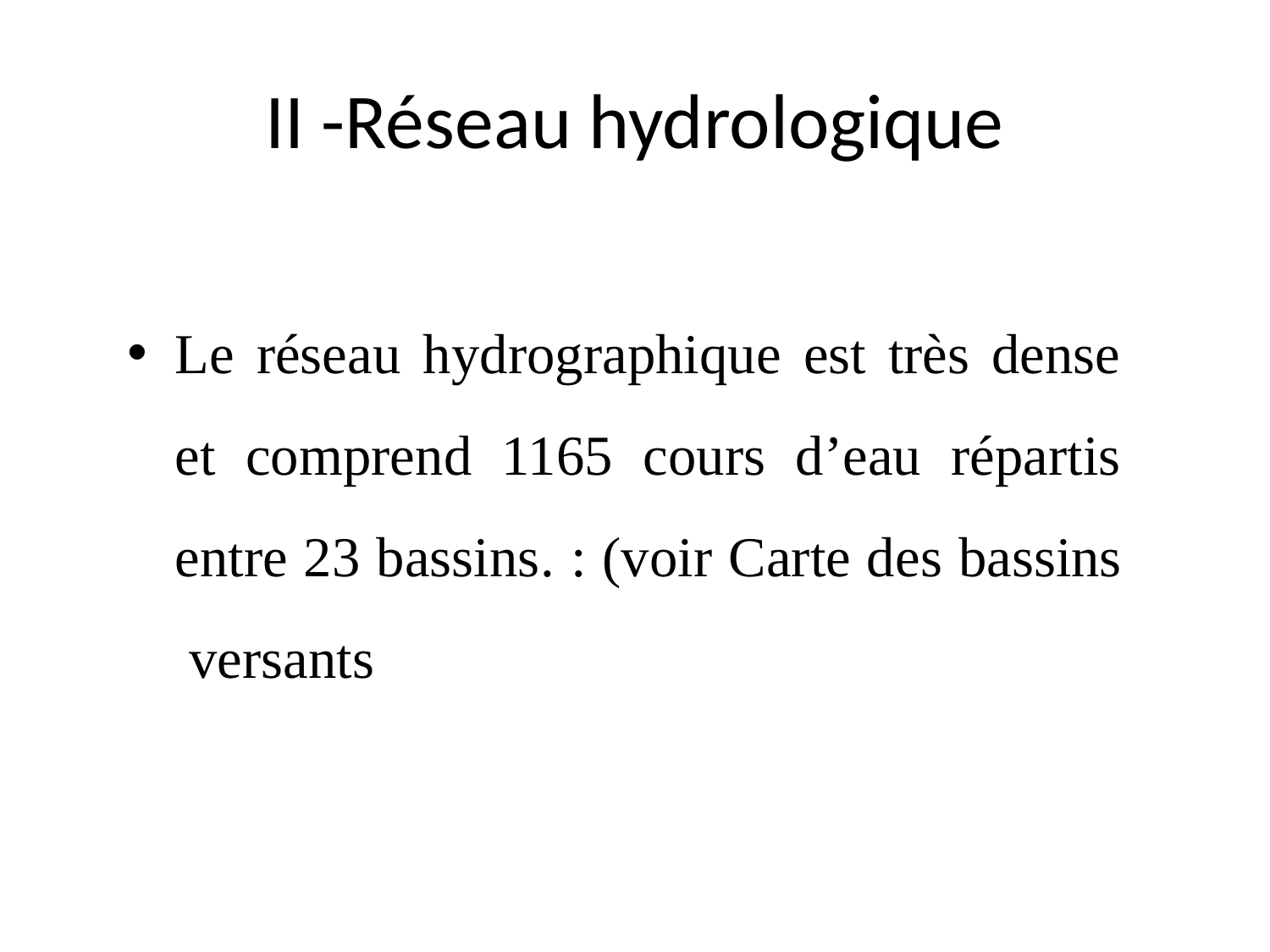

# II -Réseau hydrologique
Le réseau hydrographique est très dense et comprend 1165 cours d’eau répartis entre 23 bassins. : (voir Carte des bassins  versants